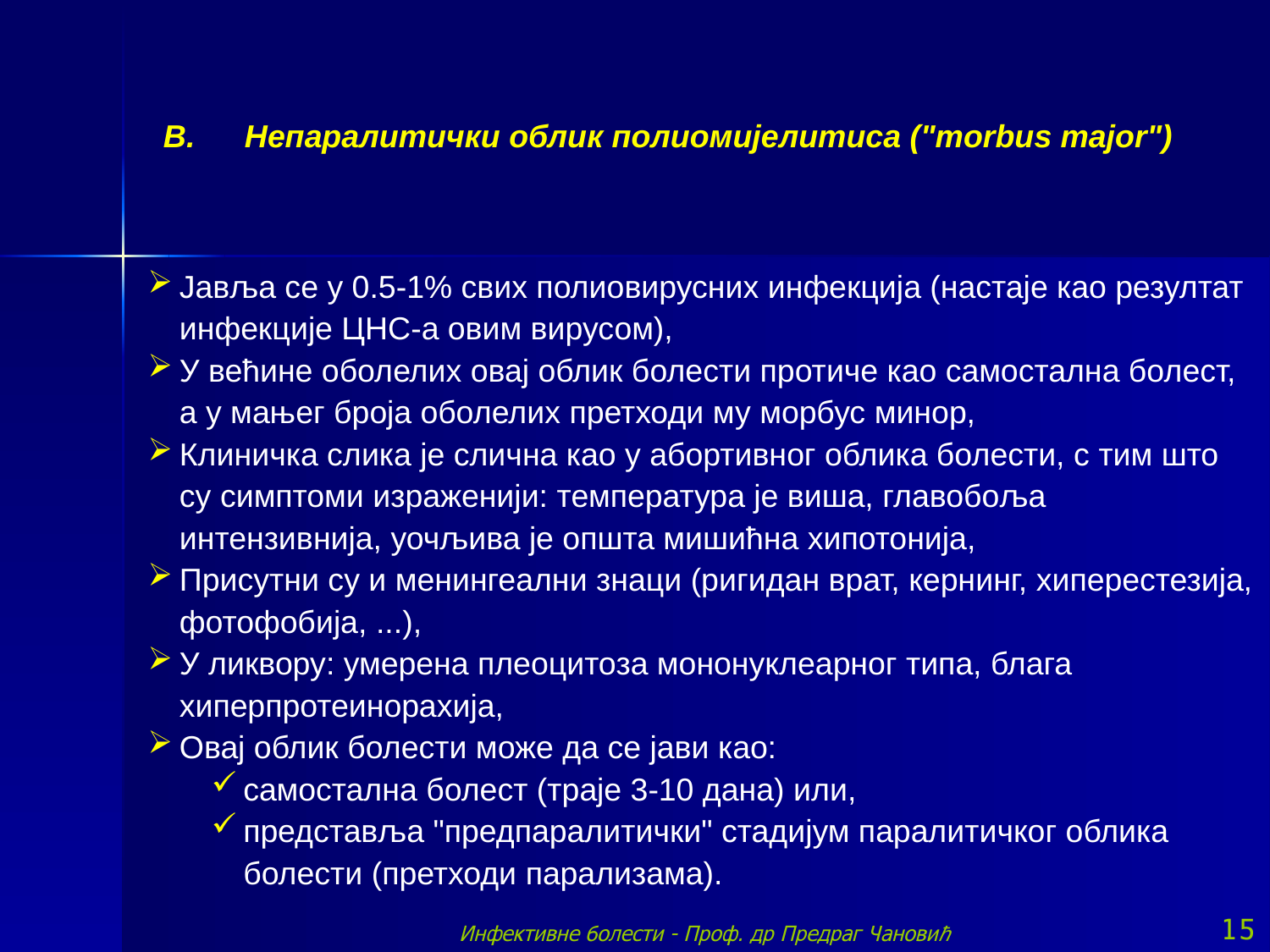

Непаралитички облик полиомијелитиса ("morbus major")
Јавља се у 0.5-1% свих полиовирусних инфекција (настаје као резултат
инфекције ЦНС-а овим вирусом),
У већине оболелих овај облик болести протиче као самостална болест, а у мањег броја оболелих претходи му морбус минор,
Клиничка слика је слична као у абортивног облика болести, с тим што су симптоми израженији: температура је виша, главобоља интензивнија, уочљива је општа мишићна хипотонија,
Присутни су и менингеални знаци (ригидан врат, кернинг, хиперестезија, фотофобија, ...),
У ликвору: умерена плеоцитоза мононуклеарног типа, блага хиперпротеинорахија,
Овај облик болести може да се јави као:
самостална болест (траје 3-10 дана) или,
представља "предпаралитички" стадијум паралитичког облика болести (претходи парализама).
Инфективне болести - Проф. др Предраг Чановић
15